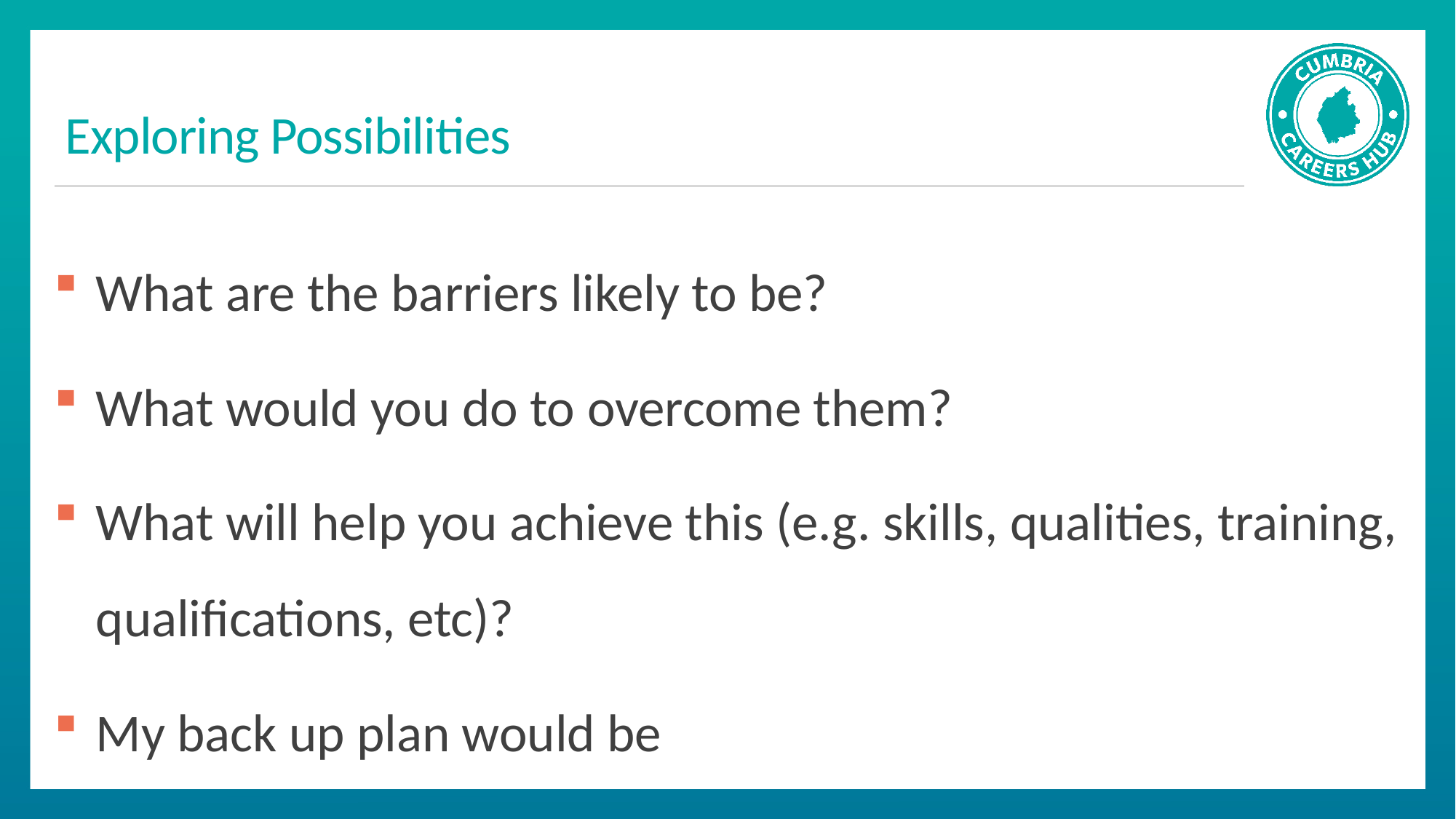

# Exploring Possibilities
What are the barriers likely to be?
What would you do to overcome them?
What will help you achieve this (e.g. skills, qualities, training, qualifications, etc)?
My back up plan would be